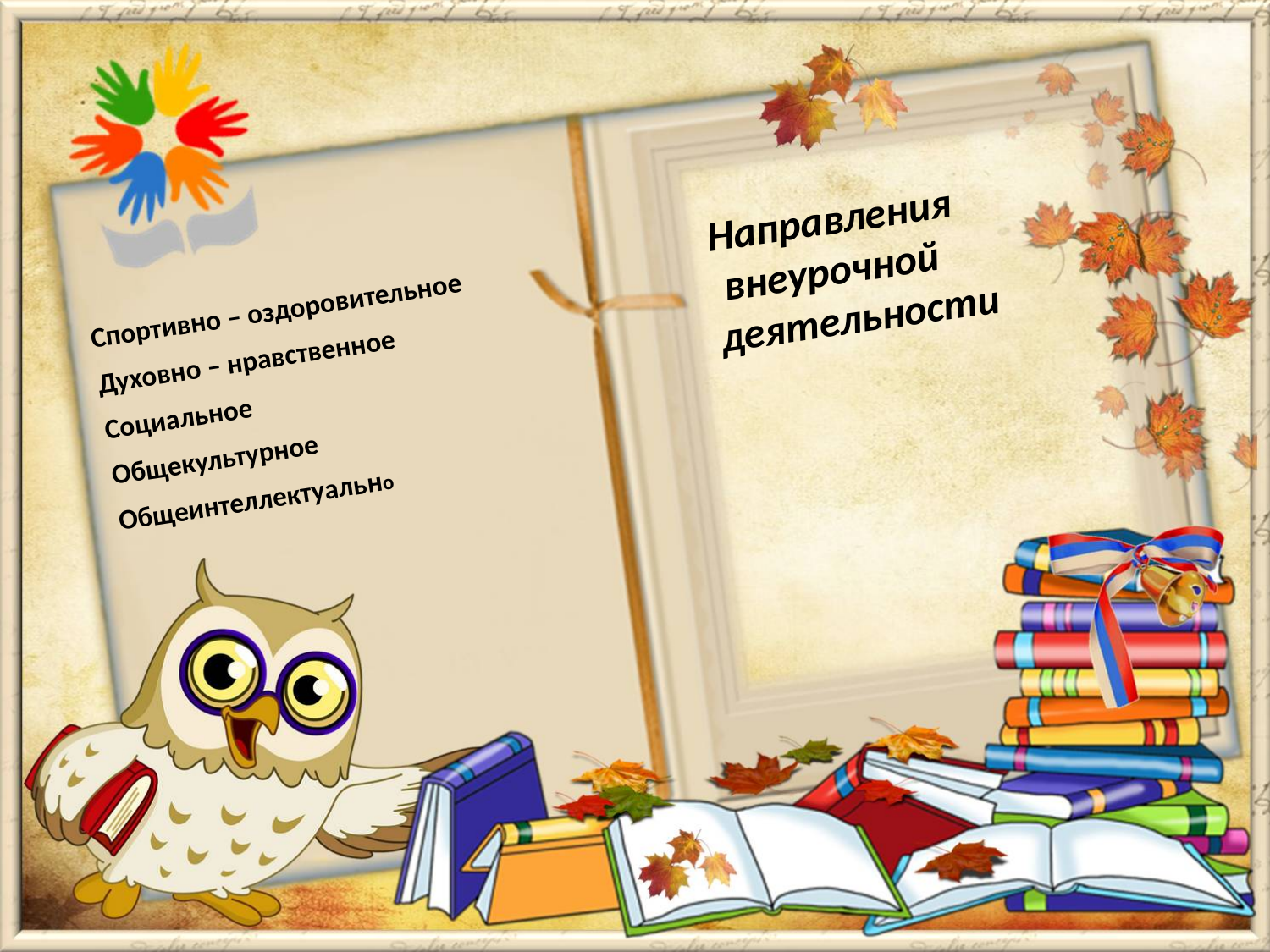

Направления
 внеурочной деятельности

Спортивно – оздоровительное
Духовно – нравственное
Социальное
Общекультурное
Общеинтеллектуально